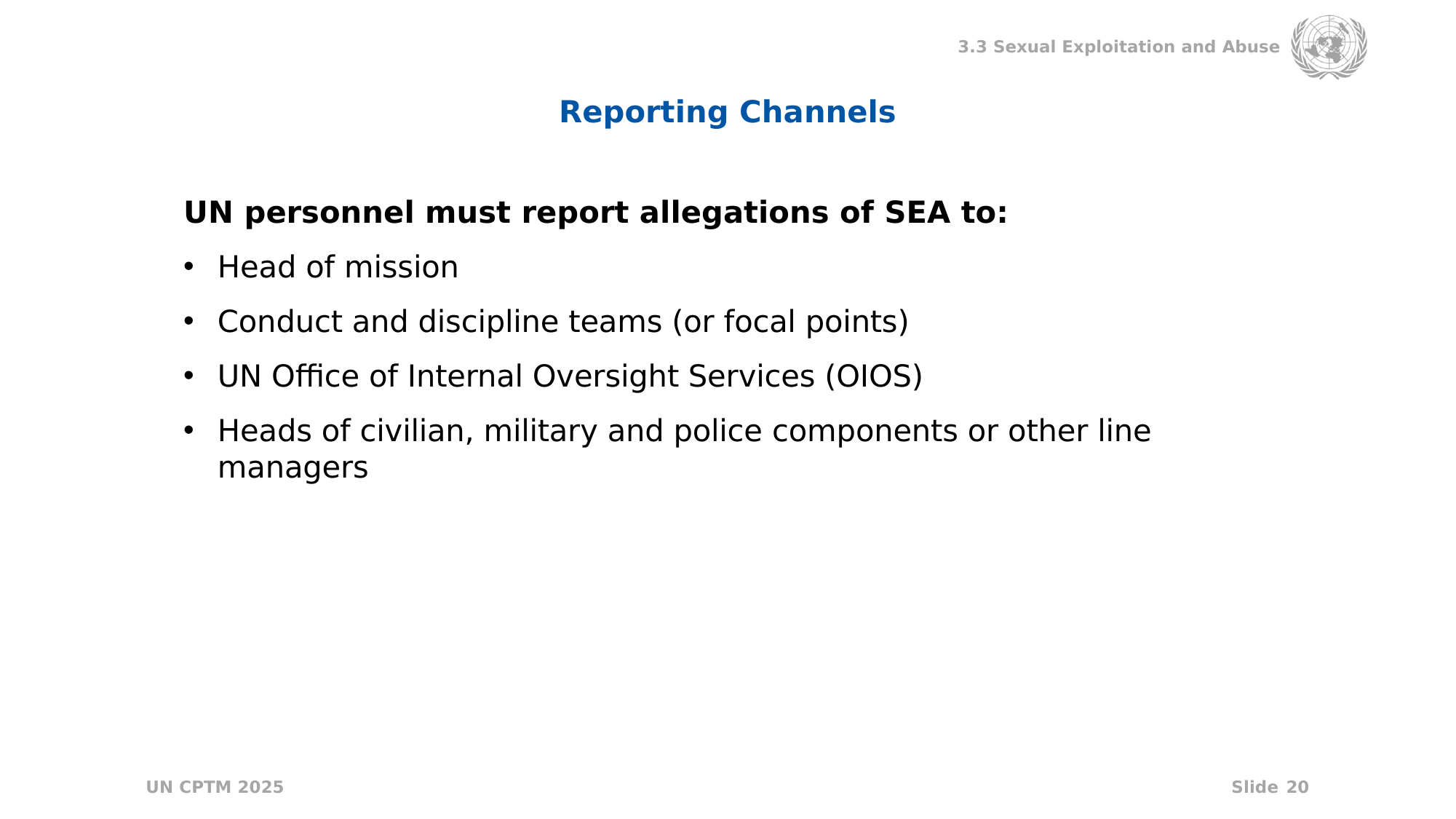

Reporting Channels
UN personnel must report allegations of SEA to:
Head of mission
Conduct and discipline teams (or focal points)
UN Office of Internal Oversight Services (OIOS)
Heads of civilian, military and police components or other line managers